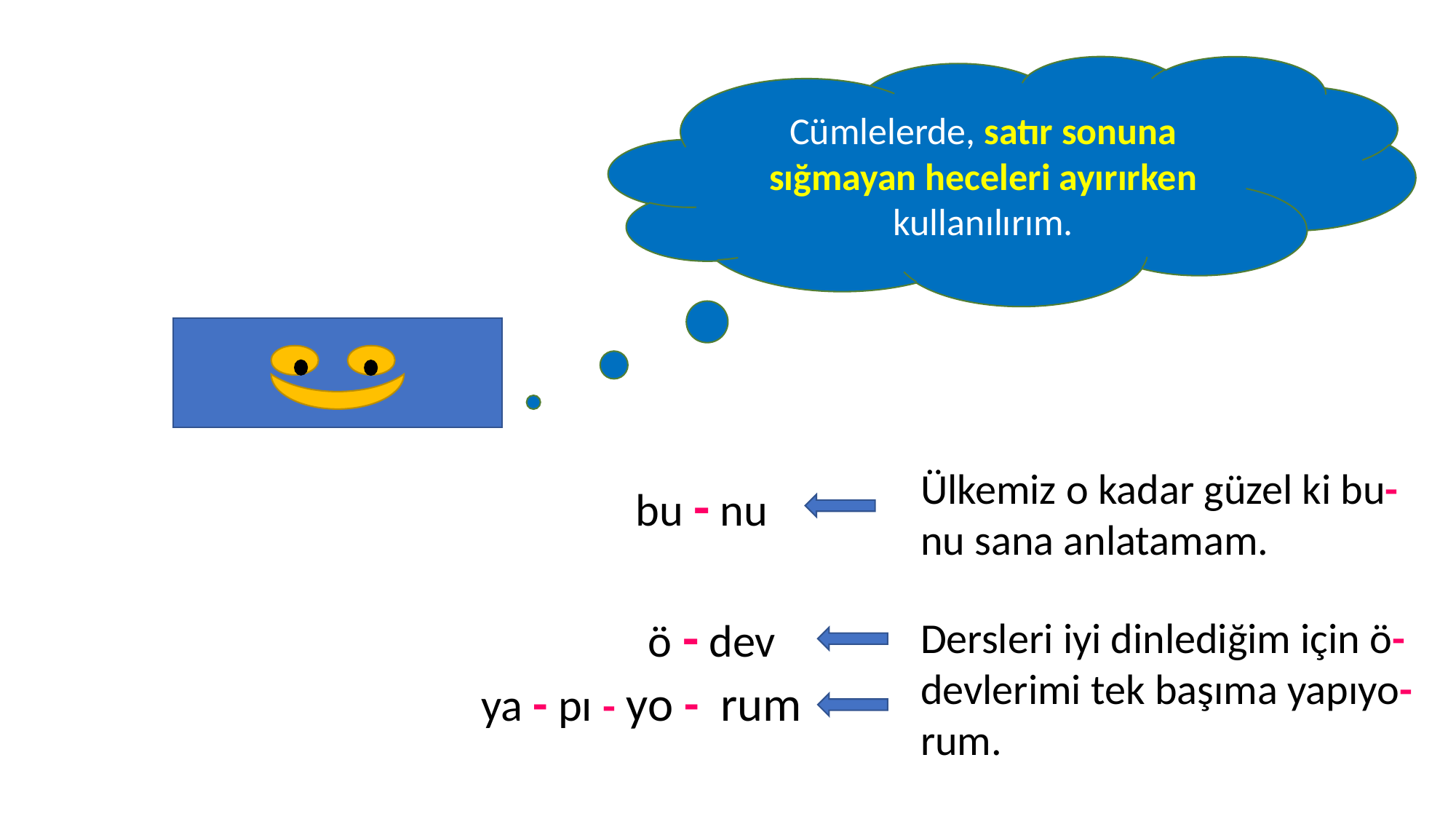

Cümlelerde, satır sonuna sığmayan heceleri ayırırken kullanılırım.

Ülkemiz o kadar güzel ki bu-
nu sana anlatamam.
bu - nu

ö - dev
Dersleri iyi dinlediğim için ö-
devlerimi tek başıma yapıyo-
rum.

ya - pı - yo -  rum